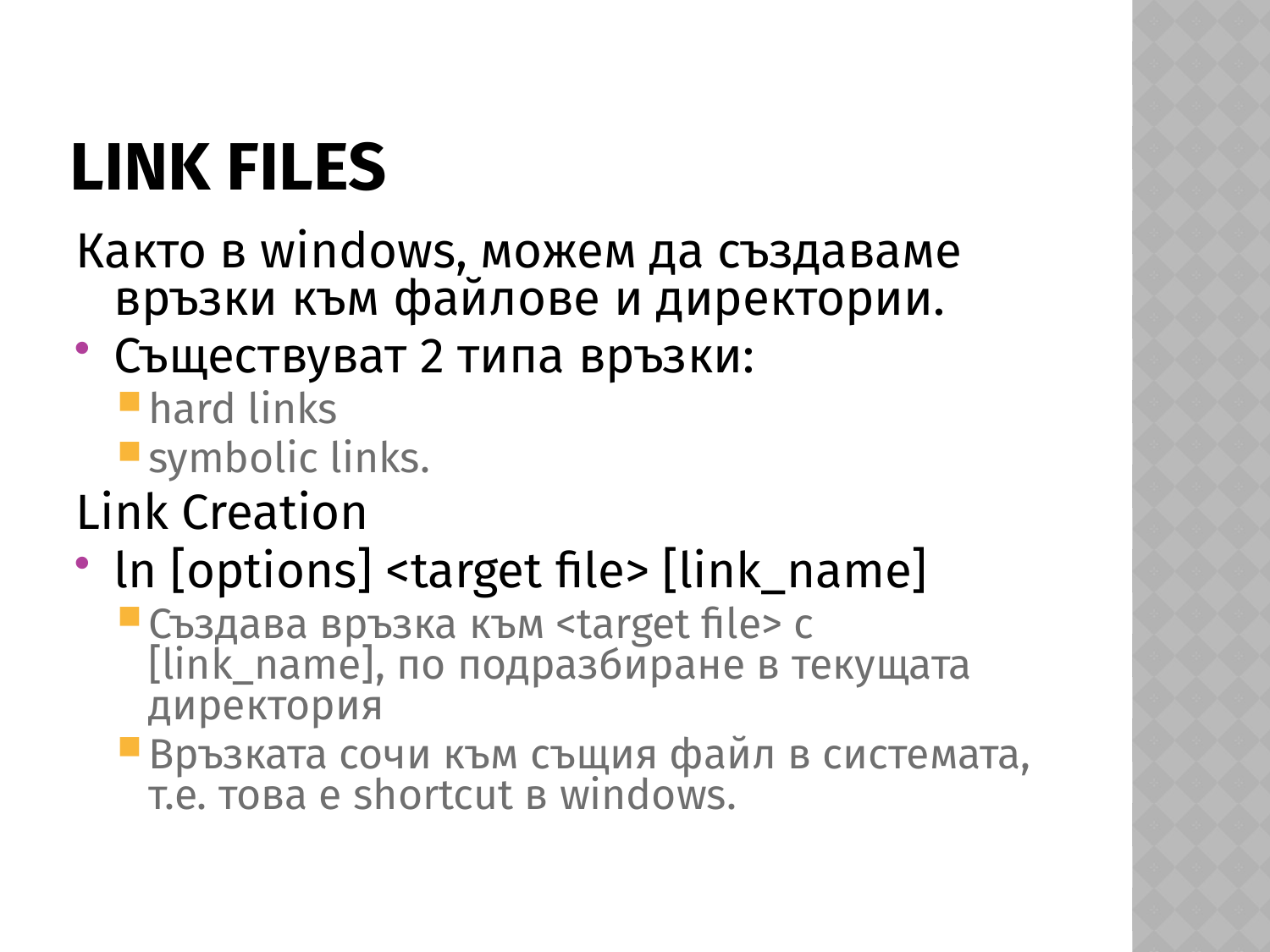

# Link Files
Както в windows, можем да създаваме връзки към файлове и директории.
Съществуват 2 типа връзки:
hard links
symbolic links.
Link Creation
ln [options] <target file> [link_name]
Създава връзка към <target file> с [link_name], по подразбиране в текущата директория
Връзката сочи към същия файл в системата, т.е. това е shortcut в windows.